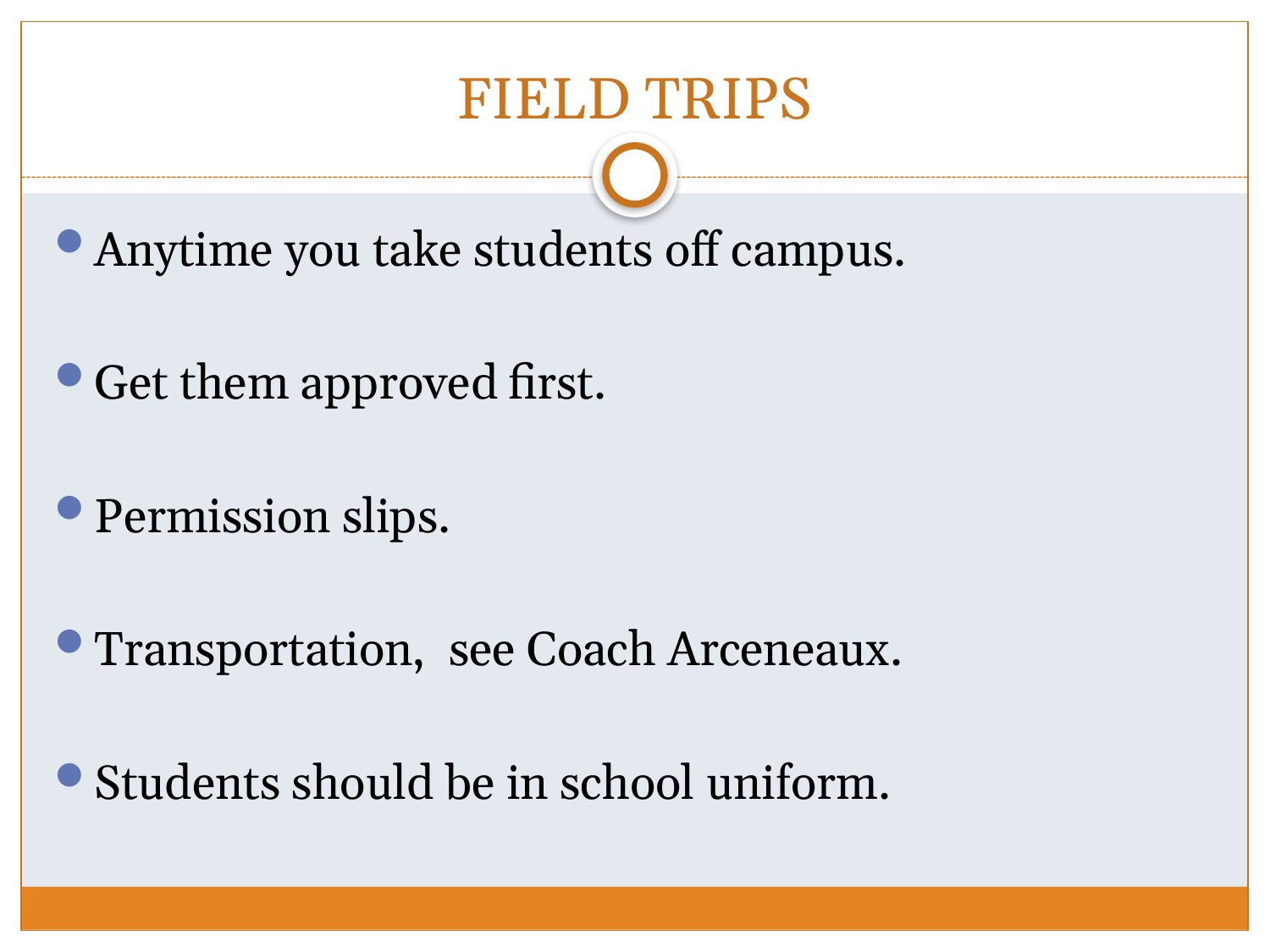

# FIELD TRIPS
Anytime you take students off campus.

Get them approved first.

Permission slips.

Transportation,  see Coach Arceneaux.

Students should be in school uniform.